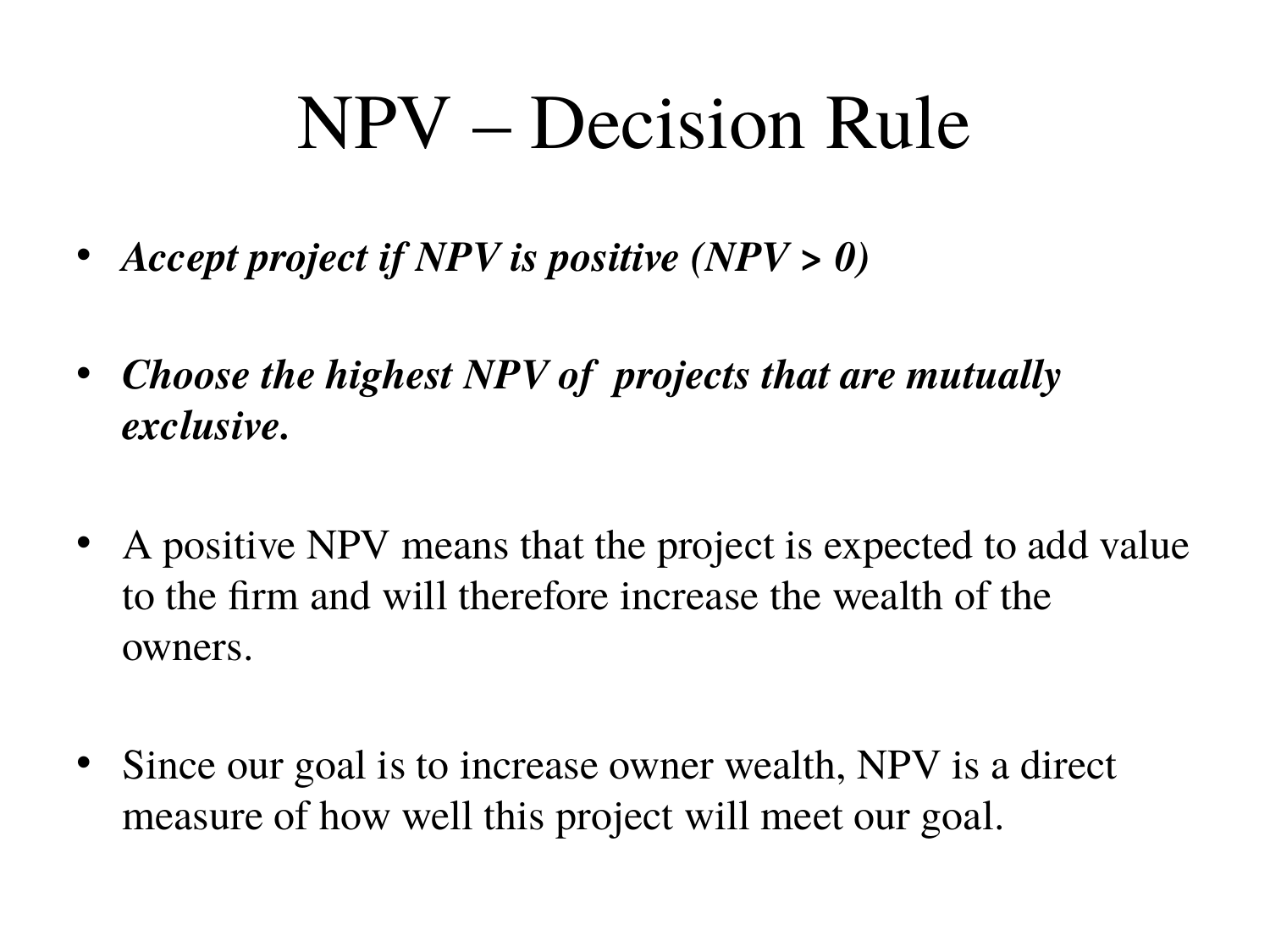

# NPV – Decision Rule
Accept project if NPV is positive (NPV > 0)

Choose the highest NPV of  projects that are mutually exclusive.

A positive NPV means that the project is expected to add value to the firm and will therefore increase the wealth of the owners.

Since our goal is to increase owner wealth, NPV is a direct measure of how well this project will meet our goal.